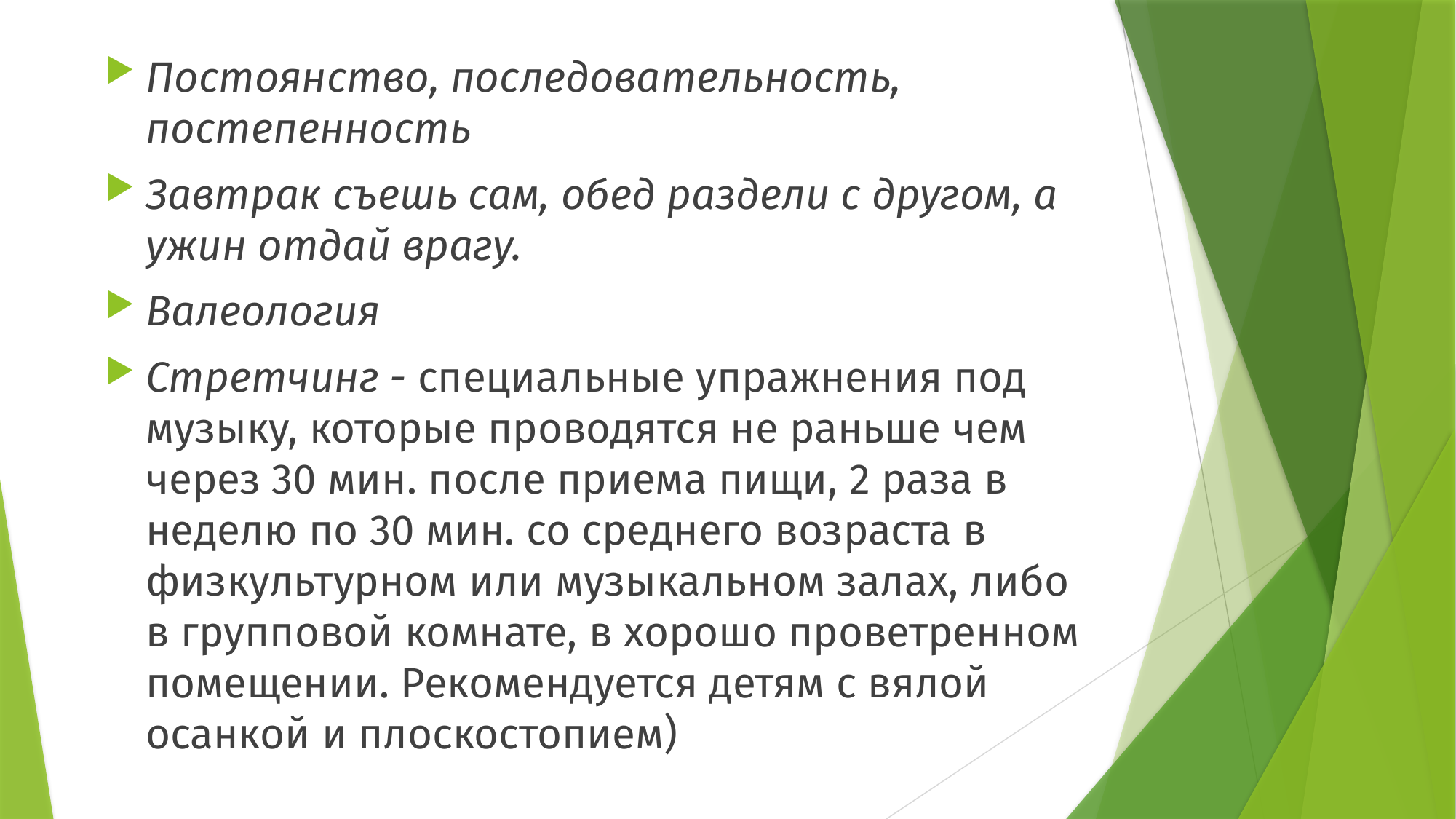

Постоянство, последовательность, постепенность
Завтрак съешь сам, обед раздели с другом, а ужин отдай врагу.
Валеология
Стретчинг - специальные упражнения под музыку, которые проводятся не раньше чем через 30 мин. после приема пищи, 2 раза в неделю по 30 мин. со среднего возраста в физкультурном или музыкальном залах, либо в групповой комнате, в хорошо проветренном помещении. Рекомендуется детям с вялой осанкой и плоскостопием)